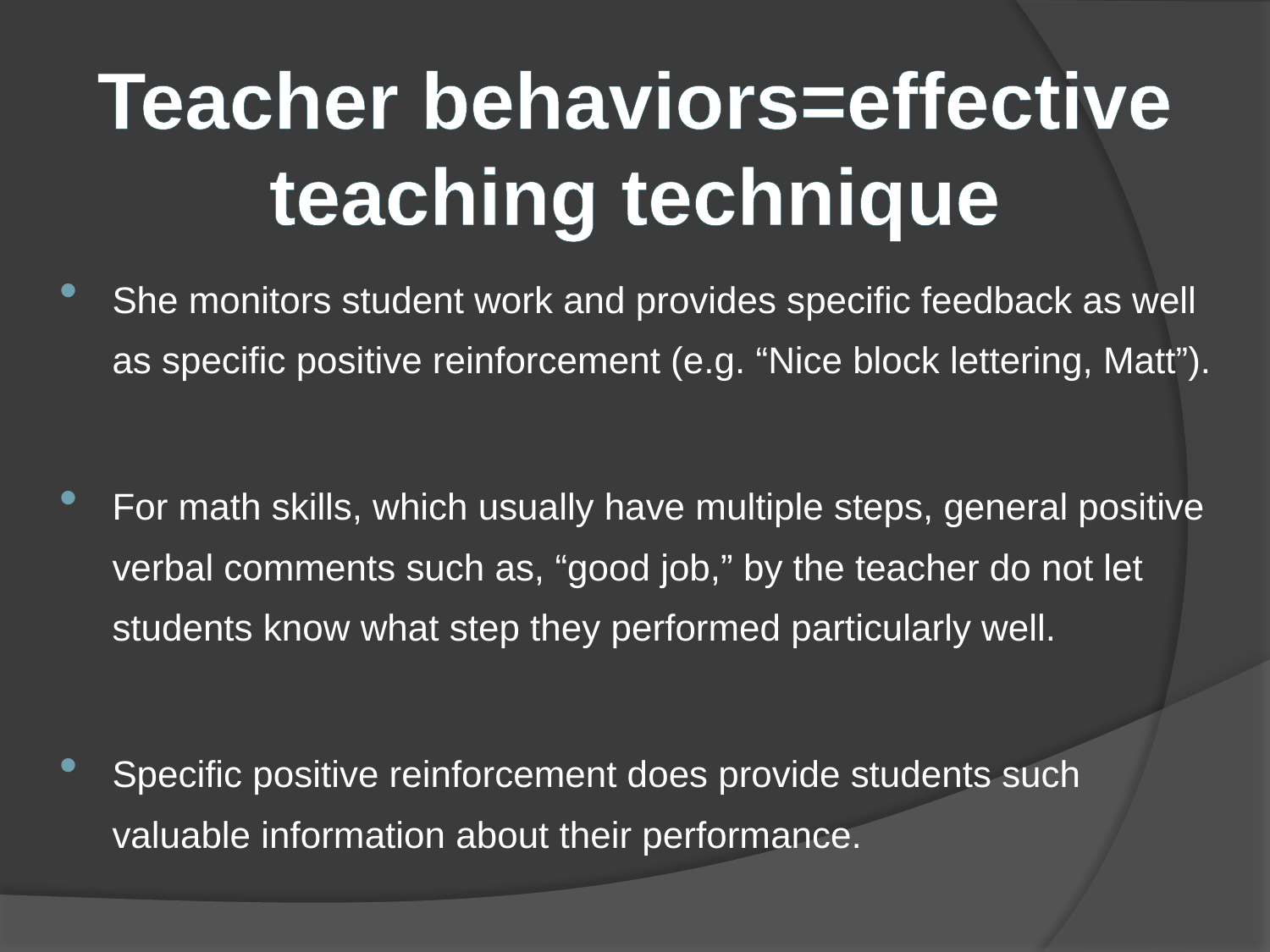

# Teacher behaviors=effective teaching technique
She monitors student work and provides specific feedback as well as specific positive reinforcement (e.g. “Nice block lettering, Matt”).

For math skills, which usually have multiple steps, general positive verbal comments such as, “good job,” by the teacher do not let students know what step they performed particularly well.

Specific positive reinforcement does provide students such valuable information about their performance.